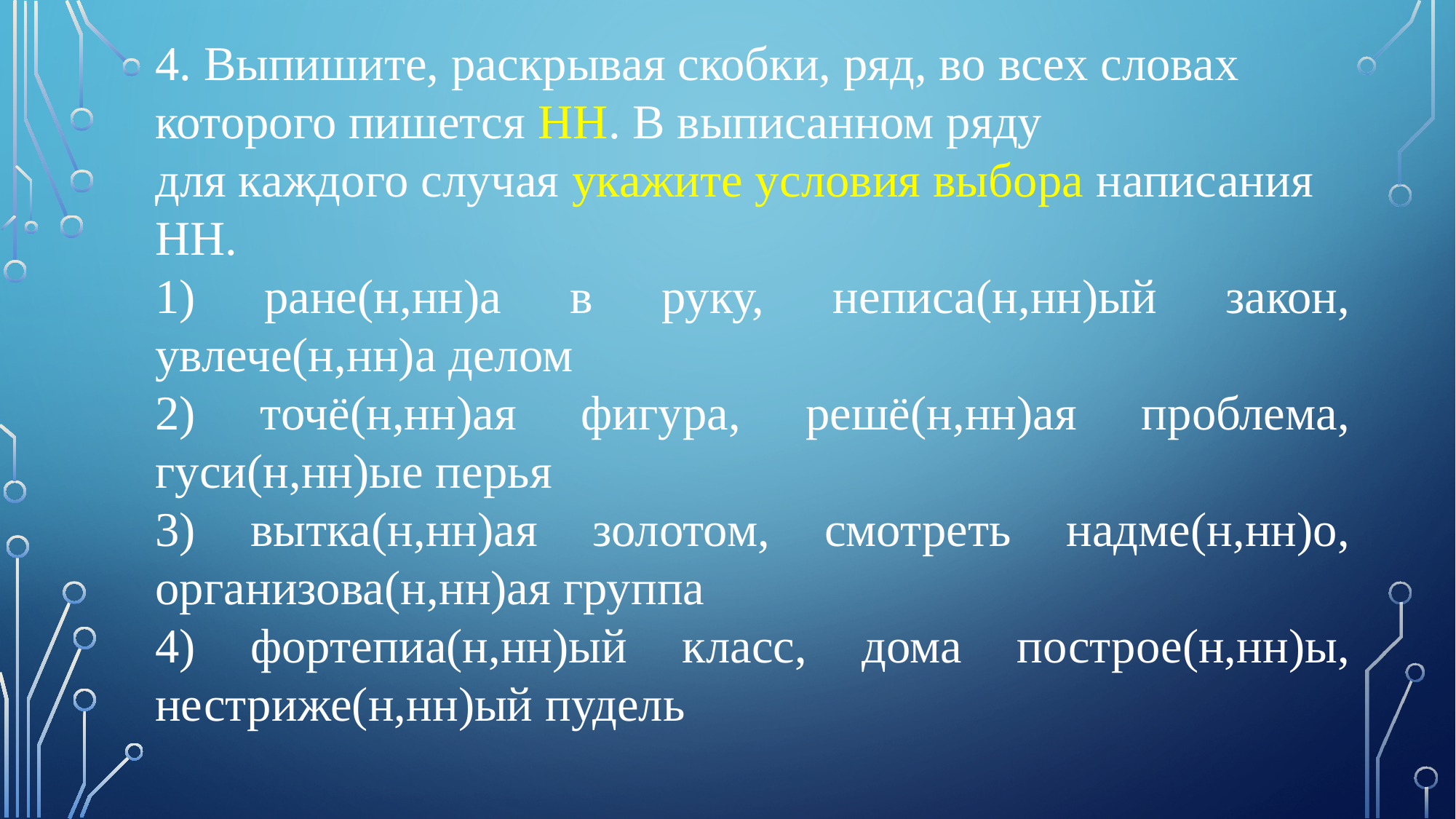

4. Выпишите, раскрывая скобки, ряд, во всех словах которого пишется НН. В выписанном ряду
для каждого случая укажите условия выбора написания НН.
1) ране(н,нн)а в руку, неписа(н,нн)ый закон, увлече(н,нн)а делом
2) точё(н,нн)ая фигура, решё(н,нн)ая проблема, гуси(н,нн)ые перья
3) вытка(н,нн)ая золотом, смотреть надме(н,нн)о, организова(н,нн)ая группа
4) фортепиа(н,нн)ый класс, дома построе(н,нн)ы, нестриже(н,нн)ый пудель